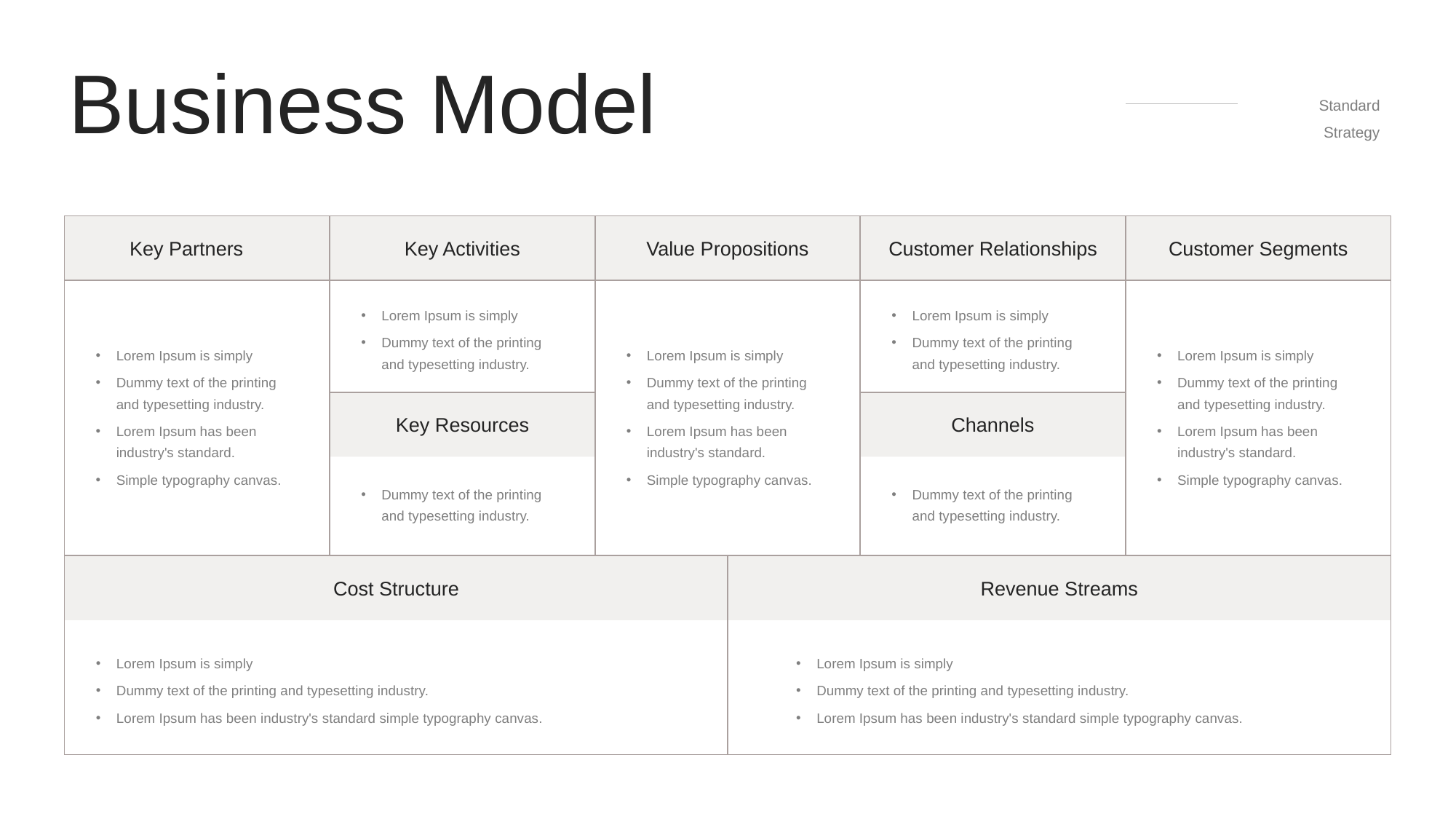

Business Model
Standard Strategy

Key Partners
Key Activities
Value Propositions
Customer Relationships
Customer Segments
Lorem Ipsum is simply
Dummy text of the printing and typesetting industry.
Lorem Ipsum is simply
Dummy text of the printing and typesetting industry.
Lorem Ipsum is simply
Dummy text of the printing and typesetting industry.
Lorem Ipsum has been industry's standard.
Simple typography canvas.
Lorem Ipsum is simply
Dummy text of the printing and typesetting industry.
Lorem Ipsum has been industry's standard.
Simple typography canvas.
Lorem Ipsum is simply
Dummy text of the printing and typesetting industry.
Lorem Ipsum has been industry's standard.
Simple typography canvas.

Key Resources
Channels
Dummy text of the printing and typesetting industry.
Dummy text of the printing and typesetting industry.

Cost Structure
Revenue Streams
Lorem Ipsum is simply
Dummy text of the printing and typesetting industry.
Lorem Ipsum has been industry's standard simple typography canvas.
Lorem Ipsum is simply
Dummy text of the printing and typesetting industry.
Lorem Ipsum has been industry's standard simple typography canvas.